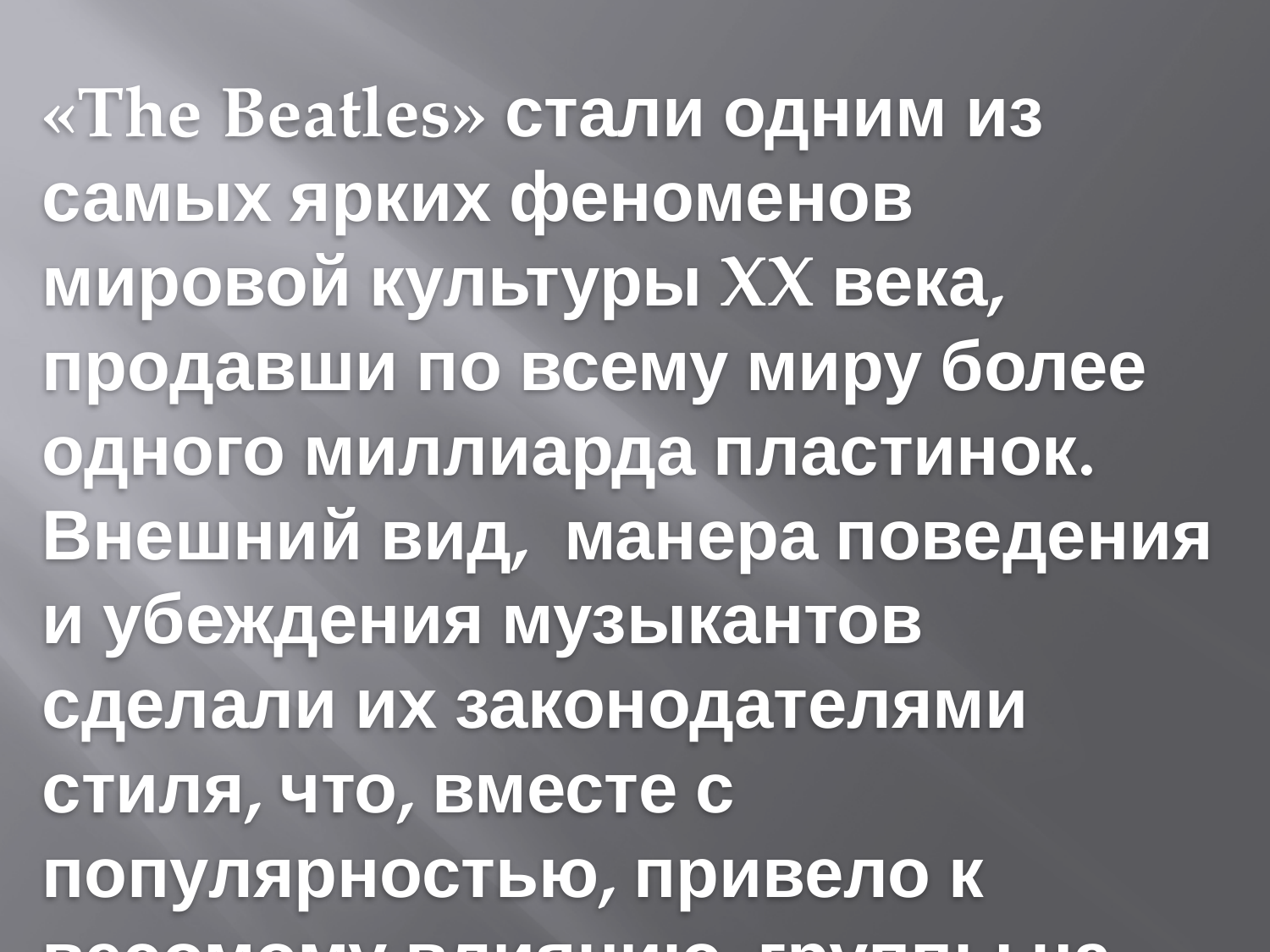

«The Beatles» стали одним из самых ярких феноменов мировой культуры XX века, продавши по всему миру более одного миллиарда пластинок.
Внешний вид,  манера поведения и убеждения музыкантов сделали их законодателями стиля, что, вместе с популярностью, привело к весомому влиянию  группы на культурную и социальную революцию 1960-х гг.